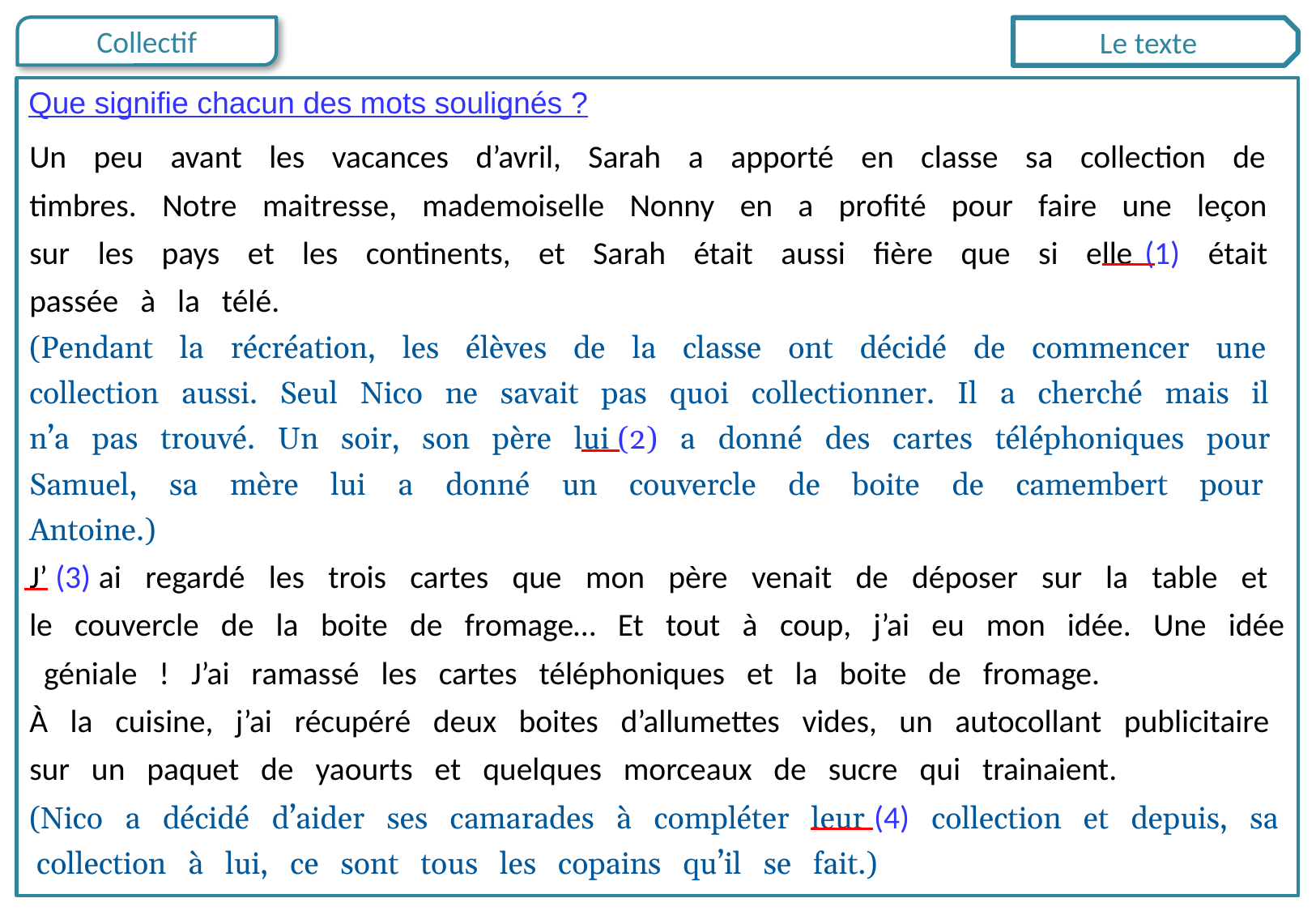

Le texte
Que signifie chacun des mots soulignés ?
Un   peu   avant   les   vacances   d’avril,   Sarah   a   apporté   en   classe   sa   collection   de   timbres.   Notre   maitresse,   mademoiselle   Nonny   en   a   profité   pour   faire   une   leçon   sur   les   pays   et   les   continents,   et   Sarah   était   aussi   fière   que   si   elle (1)   était   passée   à   la   télé.
(Pendant   la   récréation,   les   élèves   de   la   classe   ont   décidé   de   commencer   une   collection   aussi.   Seul   Nico   ne   savait   pas   quoi   collectionner.   Il   a   cherché   mais   il   n’a   pas   trouvé.   Un   soir,   son   père   lui (2)   a   donné   des   cartes   téléphoniques   pour   Samuel,   sa   mère   lui   a   donné   un   couvercle   de   boite   de   camembert   pour   Antoine.)
J’ (3) ai   regardé   les   trois   cartes   que   mon   père   venait   de   déposer   sur   la   table   et   le   couvercle   de   la   boite   de   fromage…   Et   tout   à   coup,   j’ai   eu   mon   idée.   Une   idée   géniale   !   J’ai   ramassé   les   cartes   téléphoniques   et   la   boite   de   fromage.
À   la   cuisine,   j’ai   récupéré   deux   boites   d’allumettes   vides,   un   autocollant   publicitaire   sur   un   paquet   de   yaourts   et   quelques   morceaux   de   sucre   qui   trainaient.
(Nico   a   décidé   d’aider   ses   camarades   à   compléter   leur (4)   collection   et   depuis,   sa   collection   à   lui,   ce   sont   tous   les   copains   qu’il   se   fait.)